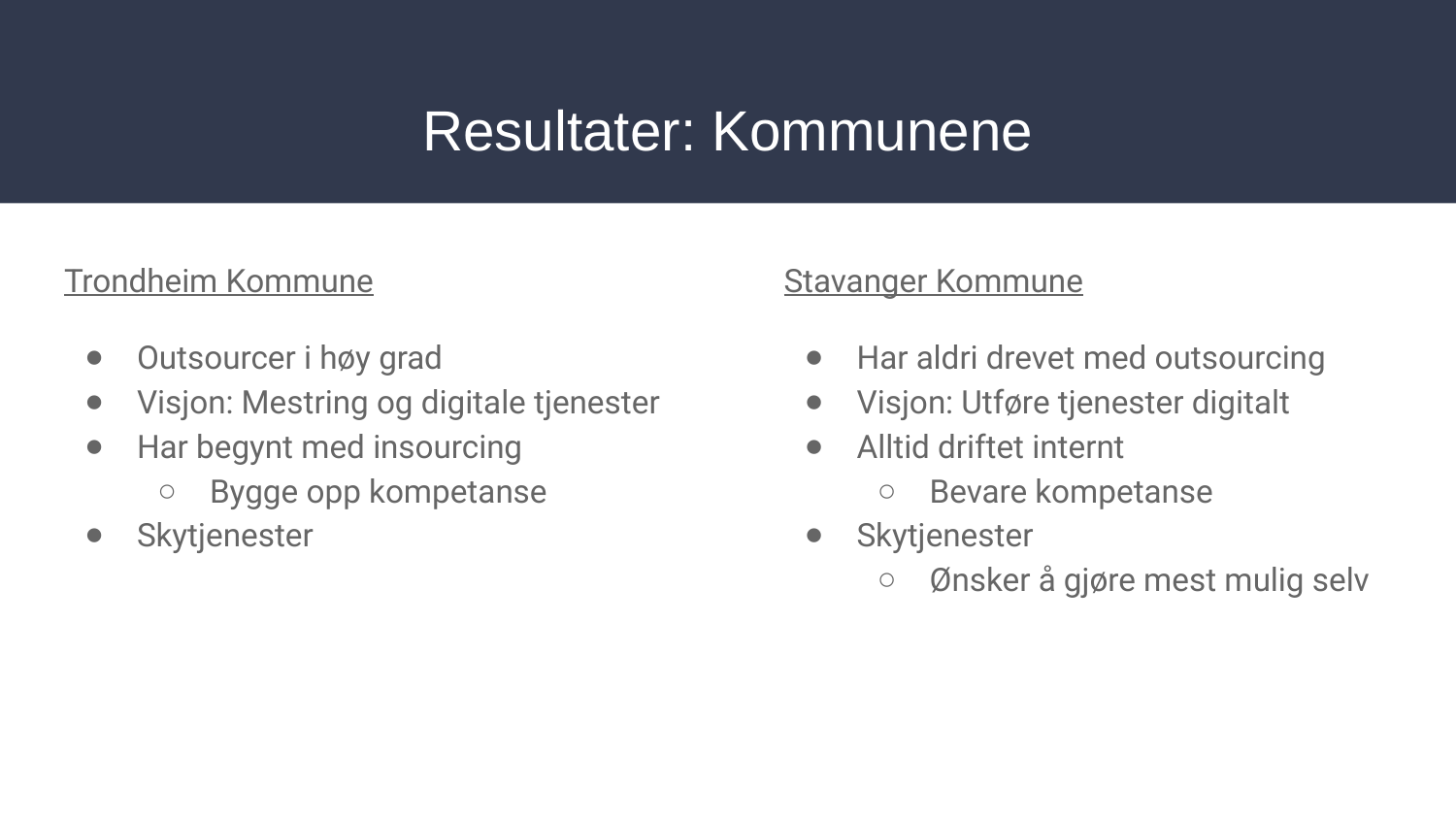

# Resultater: Kommunene
Trondheim Kommune
Outsourcer i høy grad
Visjon: Mestring og digitale tjenester
Har begynt med insourcing
Bygge opp kompetanse
Skytjenester

Stavanger Kommune
Har aldri drevet med outsourcing
Visjon: Utføre tjenester digitalt
Alltid driftet internt
Bevare kompetanse
Skytjenester
Ønsker å gjøre mest mulig selv